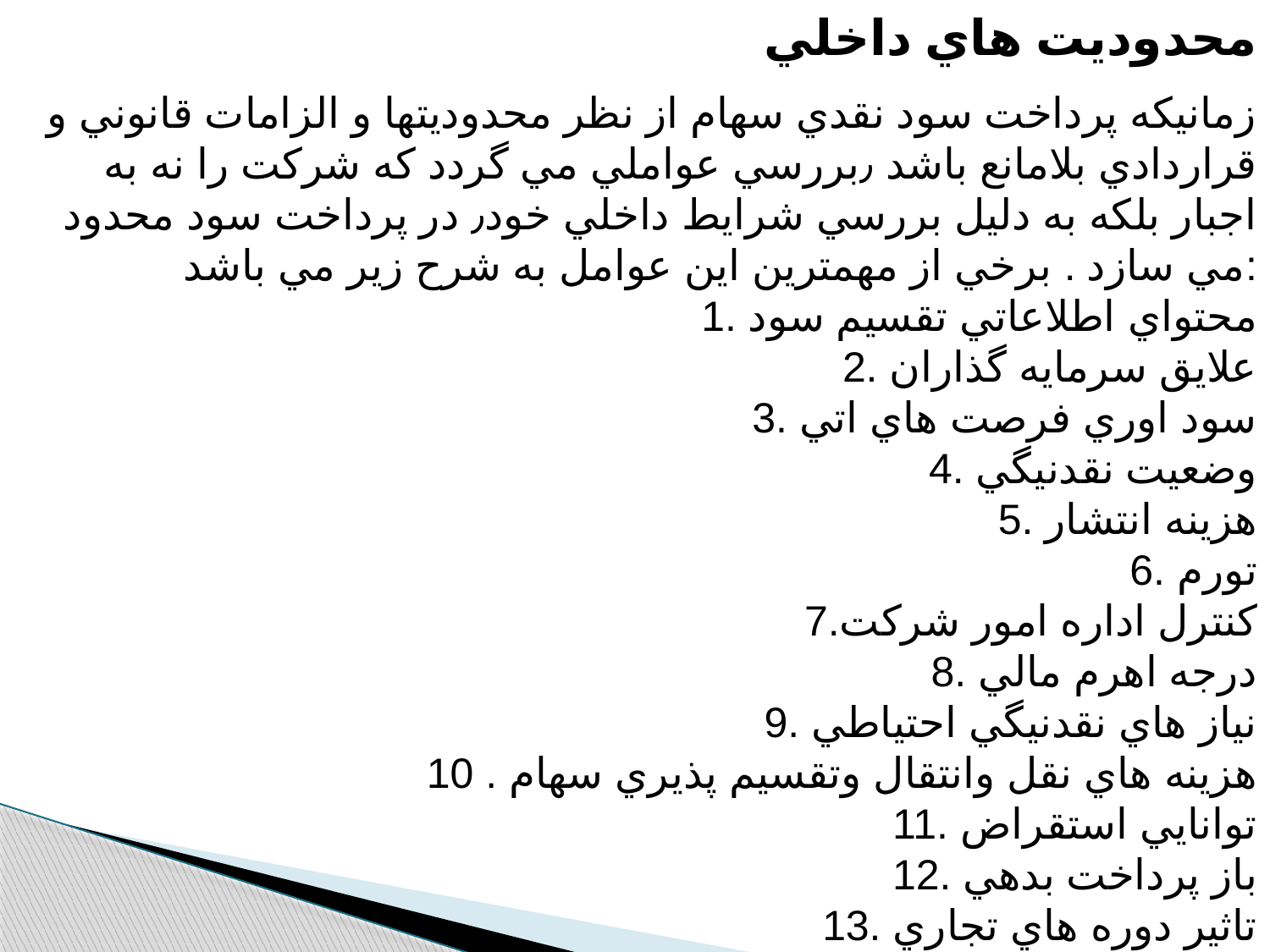

محدوديت هاي داخلي

زمانيكه پرداخت سود نقدي سهام از نظر محدوديتها و الزامات قانوني و قراردادي بلامانع باشد ٫بررسي عواملي مي گردد كه شركت را نه به اجبار بلكه به دليل بررسي شرايط داخلي خود٫ در پرداخت سود محدود مي سازد . برخي از مهمترين اين عوامل به شرح زير مي باشد:
1. محتواي اطلاعاتي تقسيم سود
2. علايق سرمايه گذاران
3. سود اوري فرصت هاي اتي
4. وضعيت نقدنيگي
5. هزينه انتشار
6. تورم
7.كنترل اداره امور شركت
8. درجه اهرم مالي
9. نياز هاي نقدنيگي احتياطي
10 . هزينه هاي نقل وانتقال وتقسيم پذيري سهام
11. توانايي استقراض
12. باز پرداخت بدهي
13. تاثير دوره هاي تجاري
14